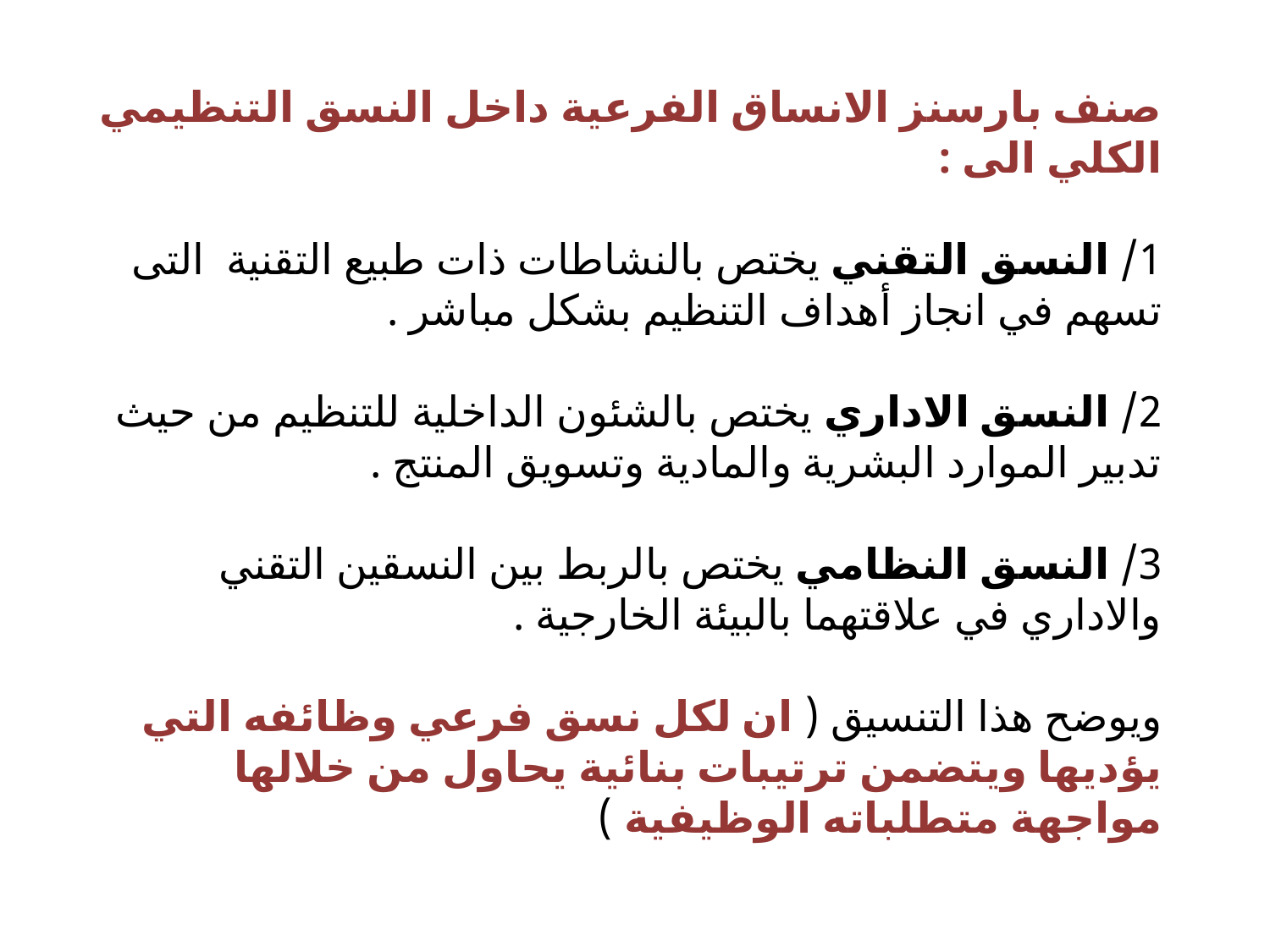

صنف بارسنز الانساق الفرعية داخل النسق التنظيمي الكلي الى :

1/ النسق التقني يختص بالنشاطات ذات طبيع التقنية  التى تسهم في انجاز أهداف التنظيم بشكل مباشر .

2/ النسق الاداري يختص بالشئون الداخلية للتنظيم من حيث تدبير الموارد البشرية والمادية وتسويق المنتج .

3/ النسق النظامي يختص بالربط بين النسقين التقني والاداري في علاقتهما بالبيئة الخارجية .

ويوضح هذا التنسيق ( ان لكل نسق فرعي وظائفه التي يؤديها ويتضمن ترتيبات بنائية يحاول من خلالها مواجهة متطلباته الوظيفية )